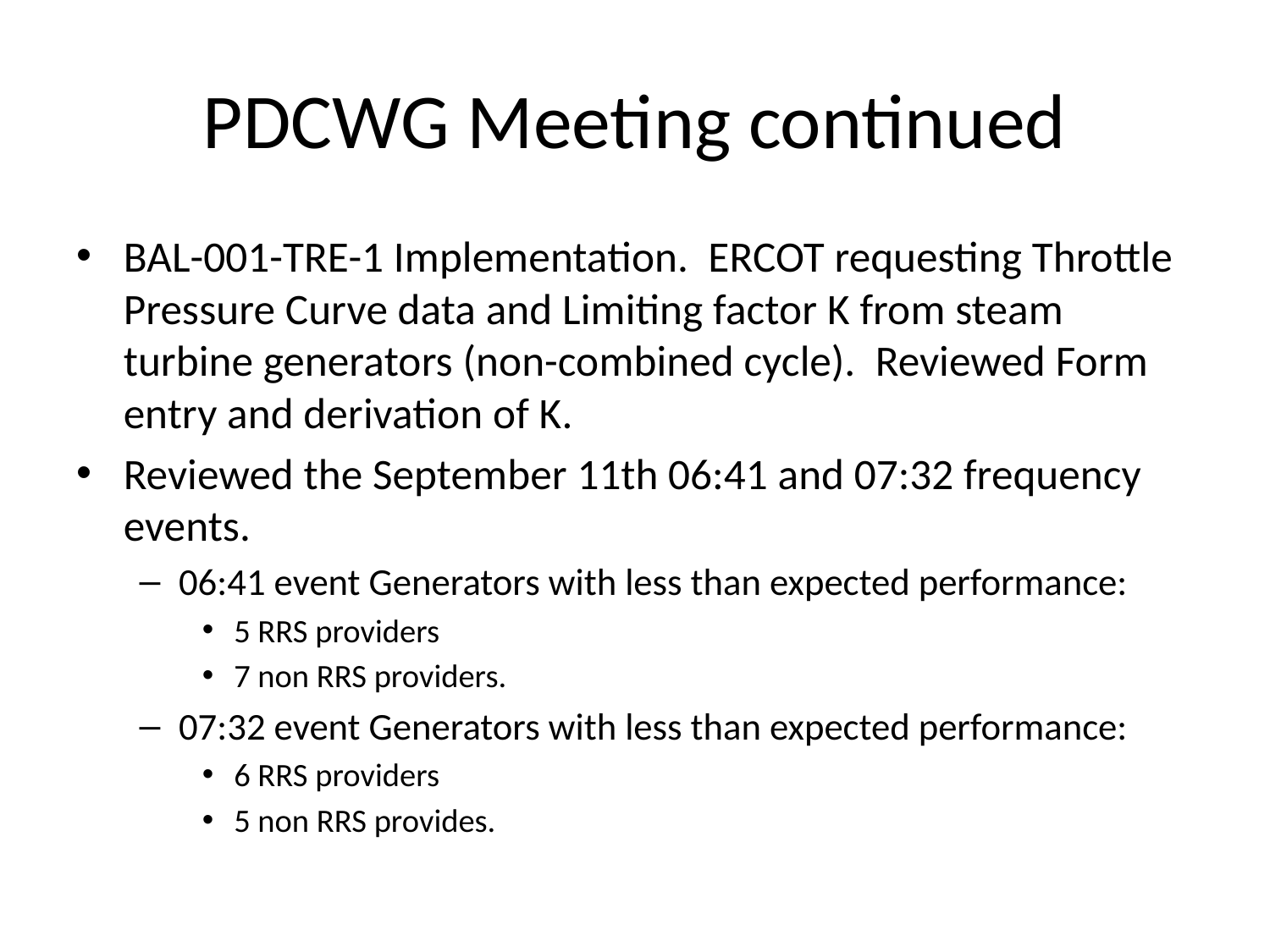

# PDCWG Meeting continued
BAL-001-TRE-1 Implementation.  ERCOT requesting Throttle Pressure Curve data and Limiting factor K from steam turbine generators (non-combined cycle).  Reviewed Form entry and derivation of K.
Reviewed the September 11th 06:41 and 07:32 frequency events.
06:41 event Generators with less than expected performance:
5 RRS providers
7 non RRS providers.
07:32 event Generators with less than expected performance:
6 RRS providers
5 non RRS provides.